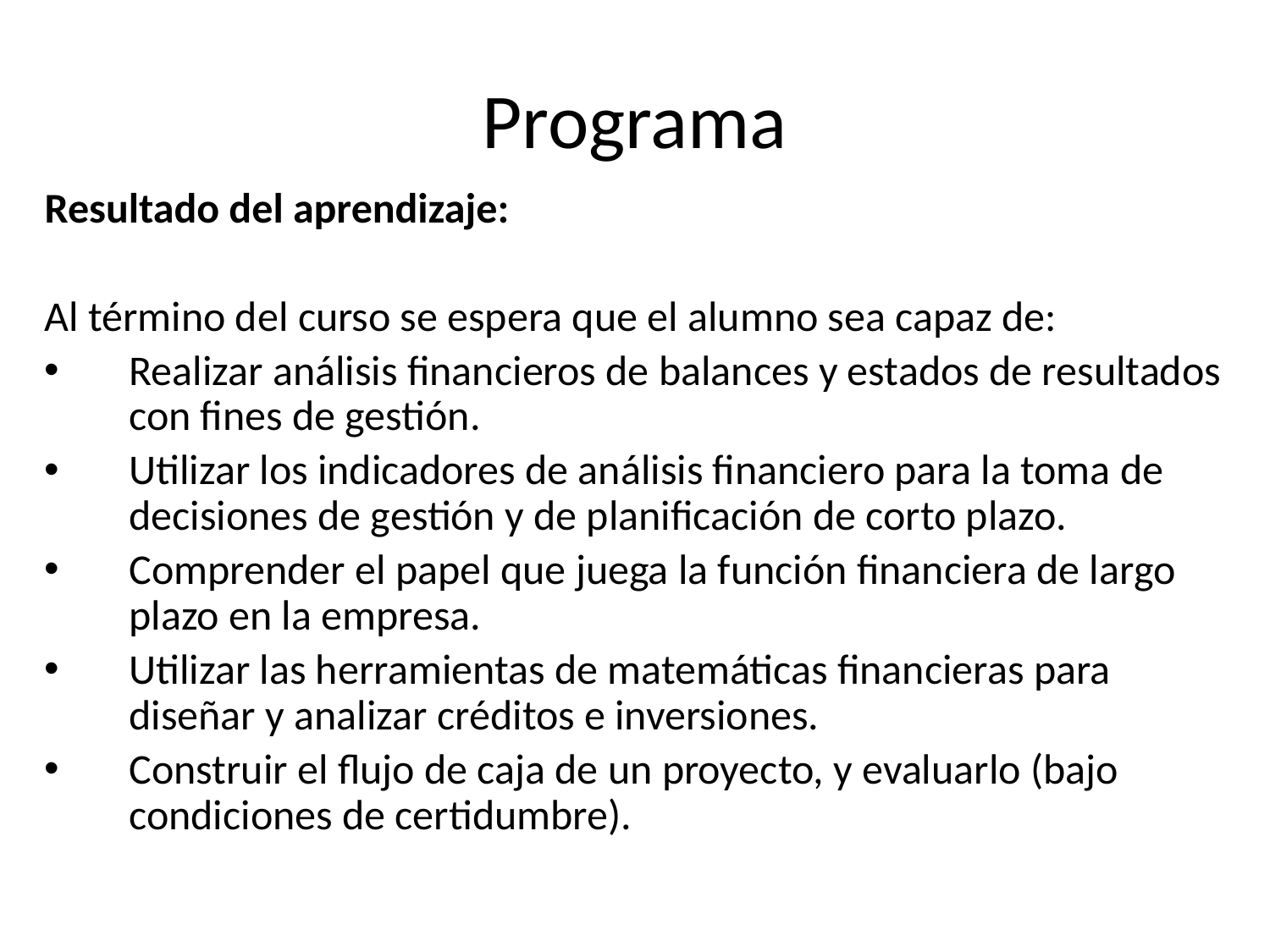

# Programa
Resultado del aprendizaje:

Al término del curso se espera que el alumno sea capaz de:
Realizar análisis financieros de balances y estados de resultados con fines de gestión.
Utilizar los indicadores de análisis financiero para la toma de decisiones de gestión y de planificación de corto plazo.
Comprender el papel que juega la función financiera de largo plazo en la empresa.
Utilizar las herramientas de matemáticas financieras para diseñar y analizar créditos e inversiones.
Construir el flujo de caja de un proyecto, y evaluarlo (bajo condiciones de certidumbre).